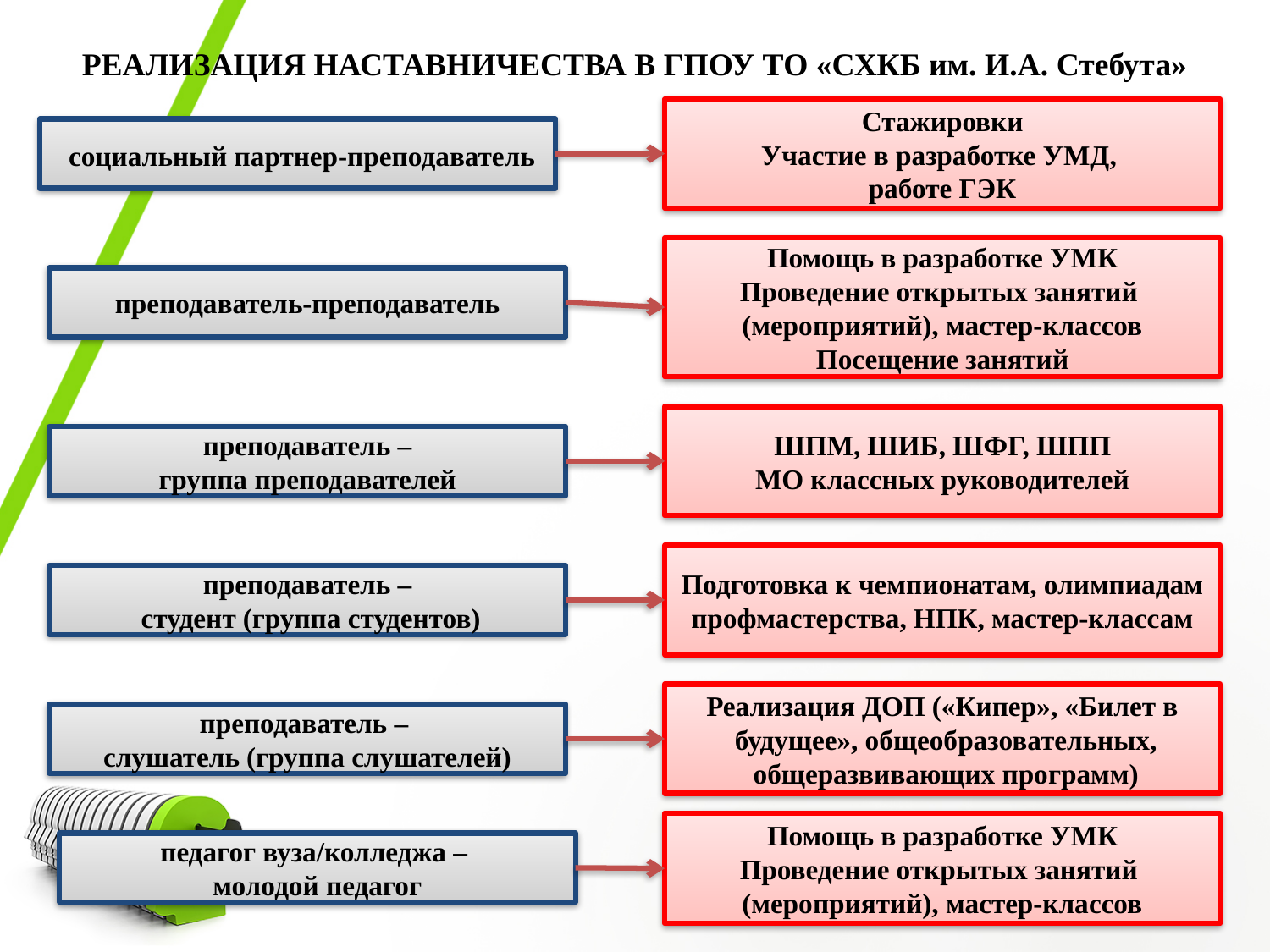

РЕАЛИЗАЦИЯ НАСТАВНИЧЕСТВА В ГПОУ ТО «СХКБ им. И.А. Стебута»

Стажировки
Участие в разработке УМД,
работе ГЭК
 социальный партнер-преподаватель
Помощь в разработке УМК
Проведение открытых занятий
(мероприятий), мастер-классов
Посещение занятий
преподаватель-преподаватель
ШПМ, ШИБ, ШФГ, ШПП
МО классных руководителей
преподаватель –
 группа преподавателей
Подготовка к чемпионатам, олимпиадам профмастерства, НПК, мастер-классам
преподаватель –
 студент (группа студентов)
Реализация ДОП («Кипер», «Билет в
 будущее», общеобразовательных,
 общеразвивающих программ)

преподаватель –
слушатель (группа слушателей)

Помощь в разработке УМК
Проведение открытых занятий
(мероприятий), мастер-классов
педагог вуза/колледжа –
молодой педагог